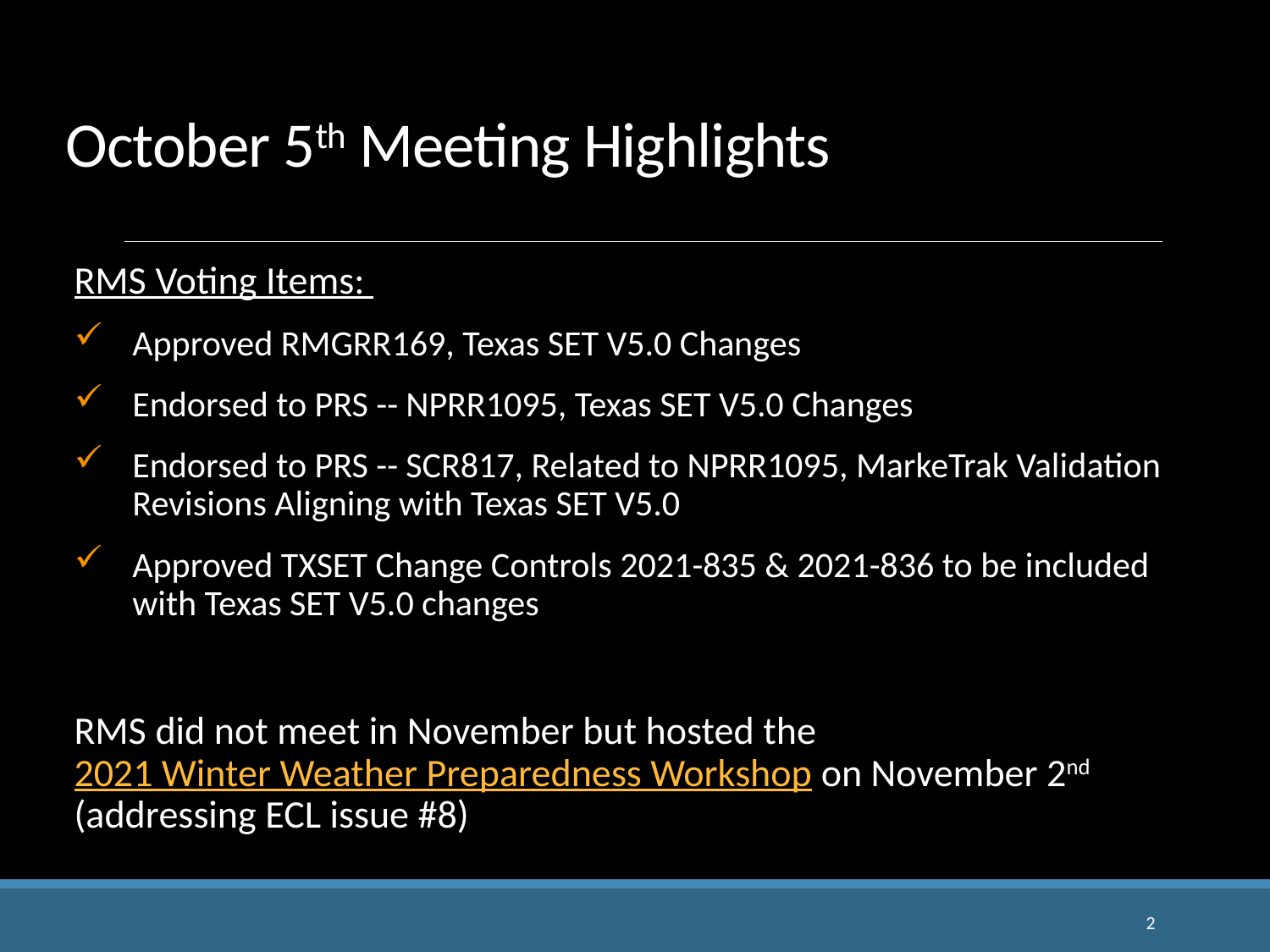

# October 5th Meeting Highlights
RMS Voting Items:
Approved RMGRR169, Texas SET V5.0 Changes
Endorsed to PRS -- NPRR1095, Texas SET V5.0 Changes
Endorsed to PRS -- SCR817, Related to NPRR1095, MarkeTrak Validation Revisions Aligning with Texas SET V5.0
Approved TXSET Change Controls 2021-835 & 2021-836 to be included with Texas SET V5.0 changes

RMS did not meet in November but hosted the 2021 Winter Weather Preparedness Workshop on November 2nd
(addressing ECL issue #8)

2